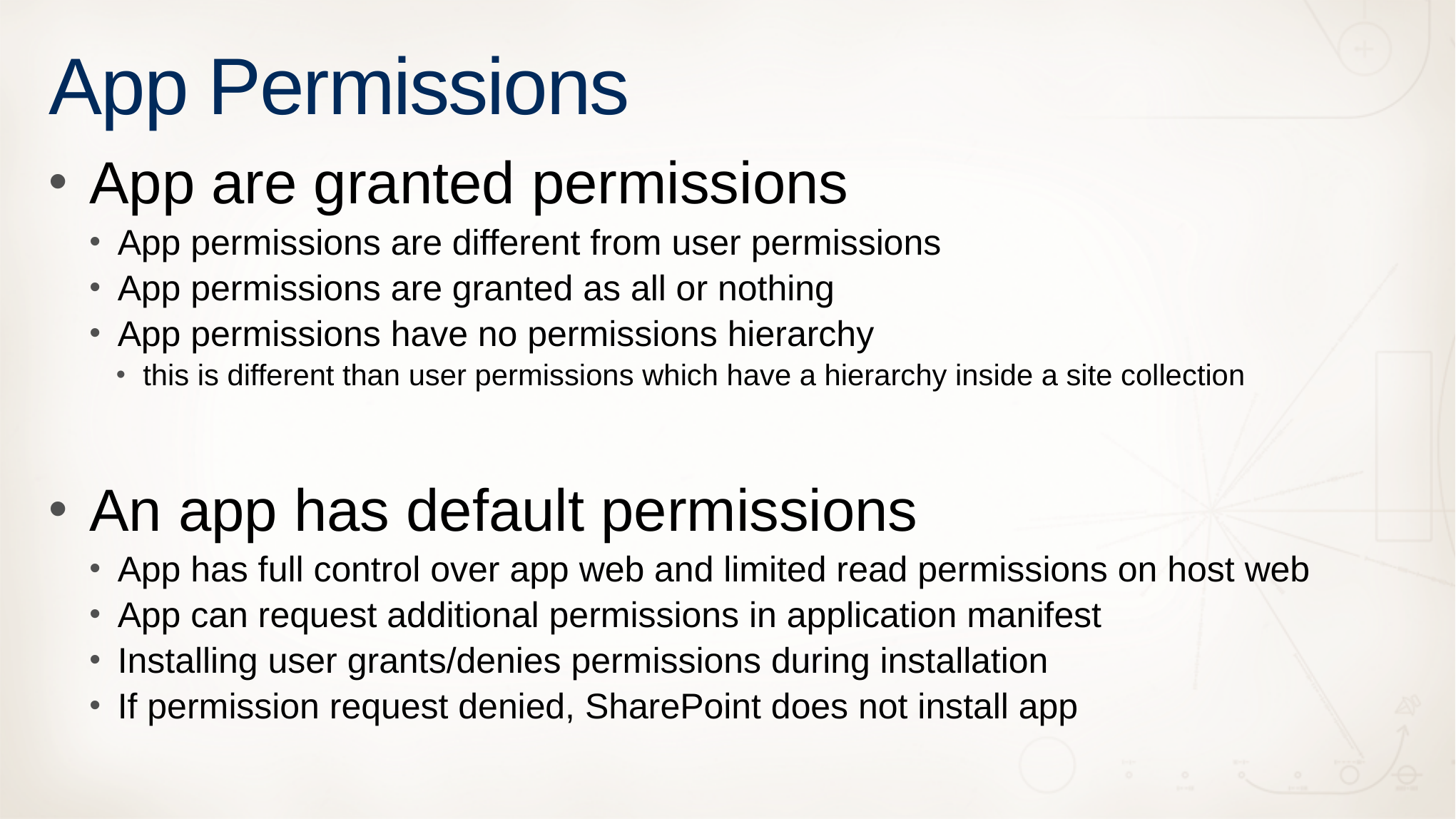

# App Permissions
App are granted permissions
App permissions are different from user permissions
App permissions are granted as all or nothing
App permissions have no permissions hierarchy
this is different than user permissions which have a hierarchy inside a site collection

An app has default permissions
App has full control over app web and limited read permissions on host web
App can request additional permissions in application manifest
Installing user grants/denies permissions during installation
If permission request denied, SharePoint does not install app